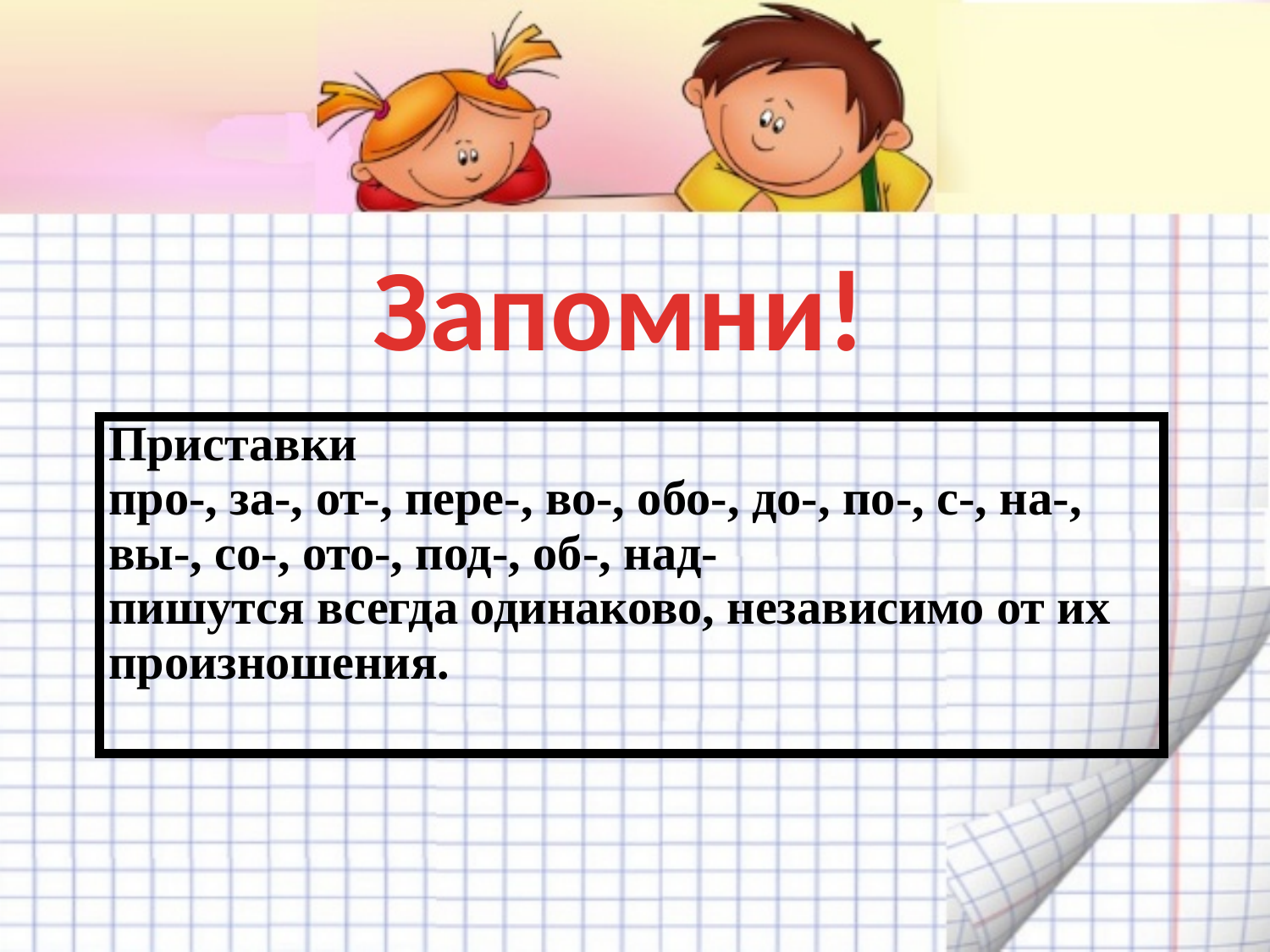

Запомни!
| Приставки про-, за-, от-, пере-, во-, обо-, до-, по-, с-, на-, вы-, со-, ото-, под-, об-, над- пишутся всегда одинаково, независимо от их произношения. |
| --- |
|  |
| --- |